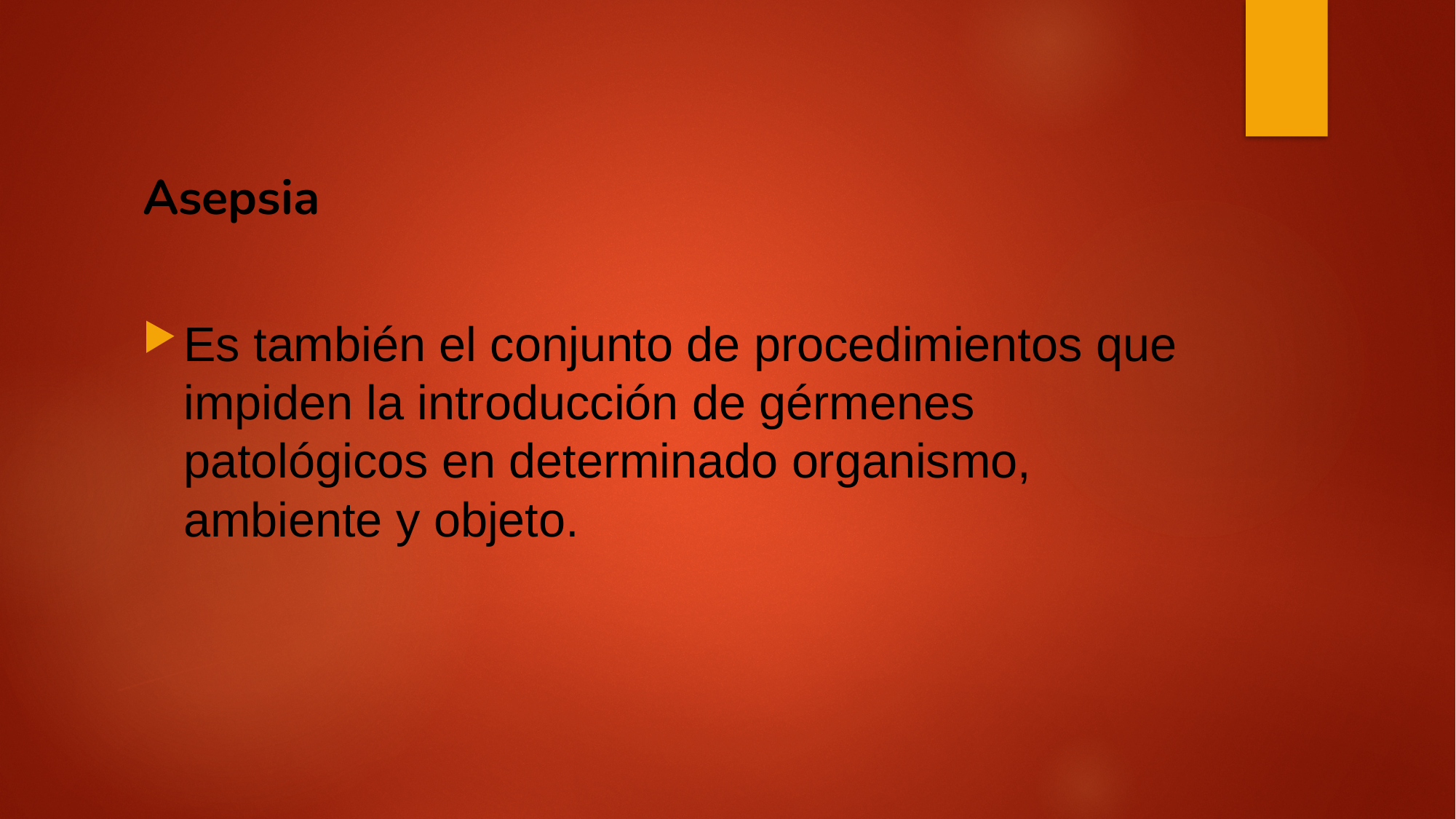

Asepsia

Es también el conjunto de procedimientos que impiden la introducción de gérmenes patológicos en determinado organismo, ambiente y objeto.